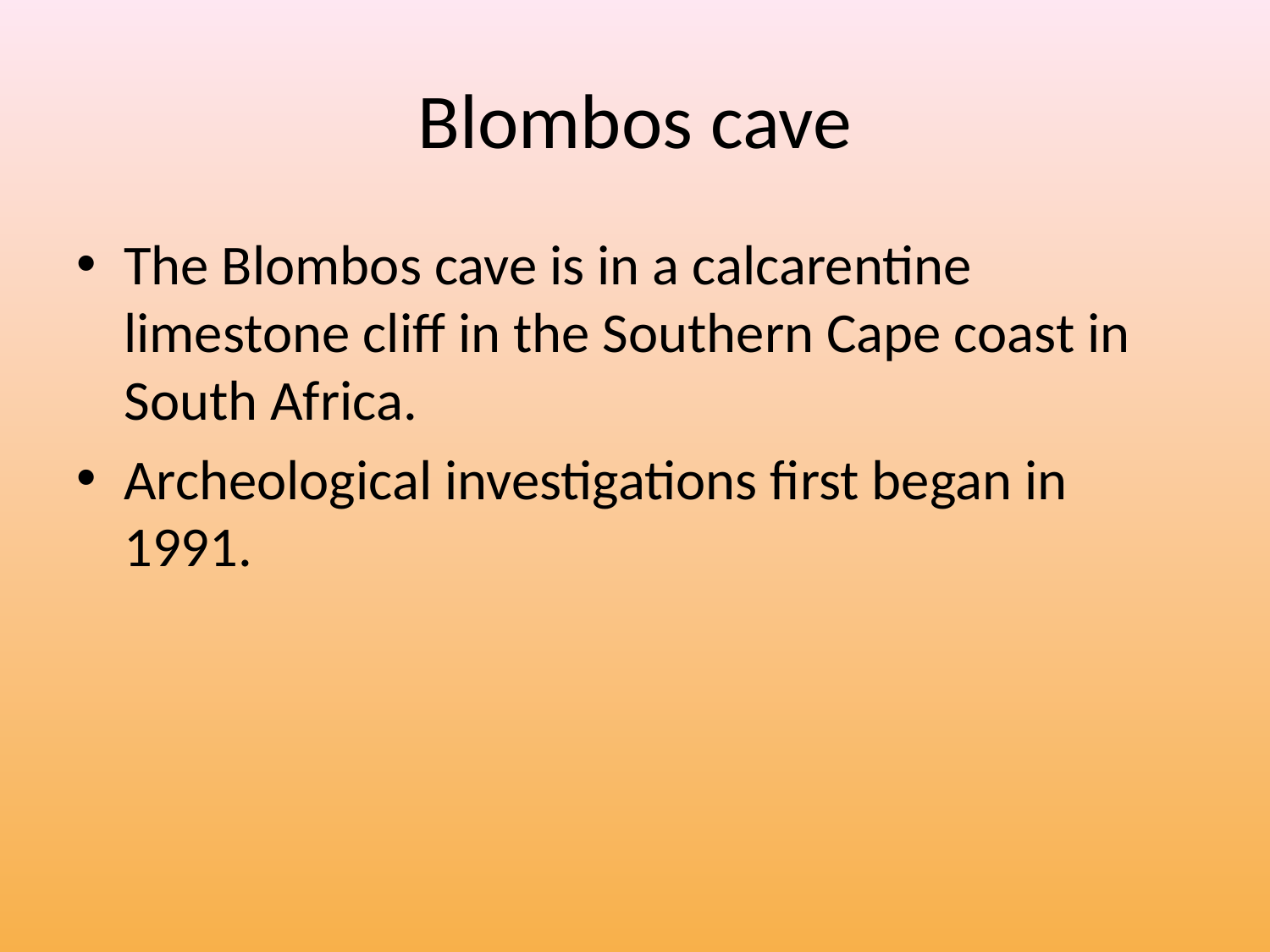

# Blombos cave
The Blombos cave is in a calcarentine limestone cliff in the Southern Cape coast in South Africa.
Archeological investigations first began in 1991.